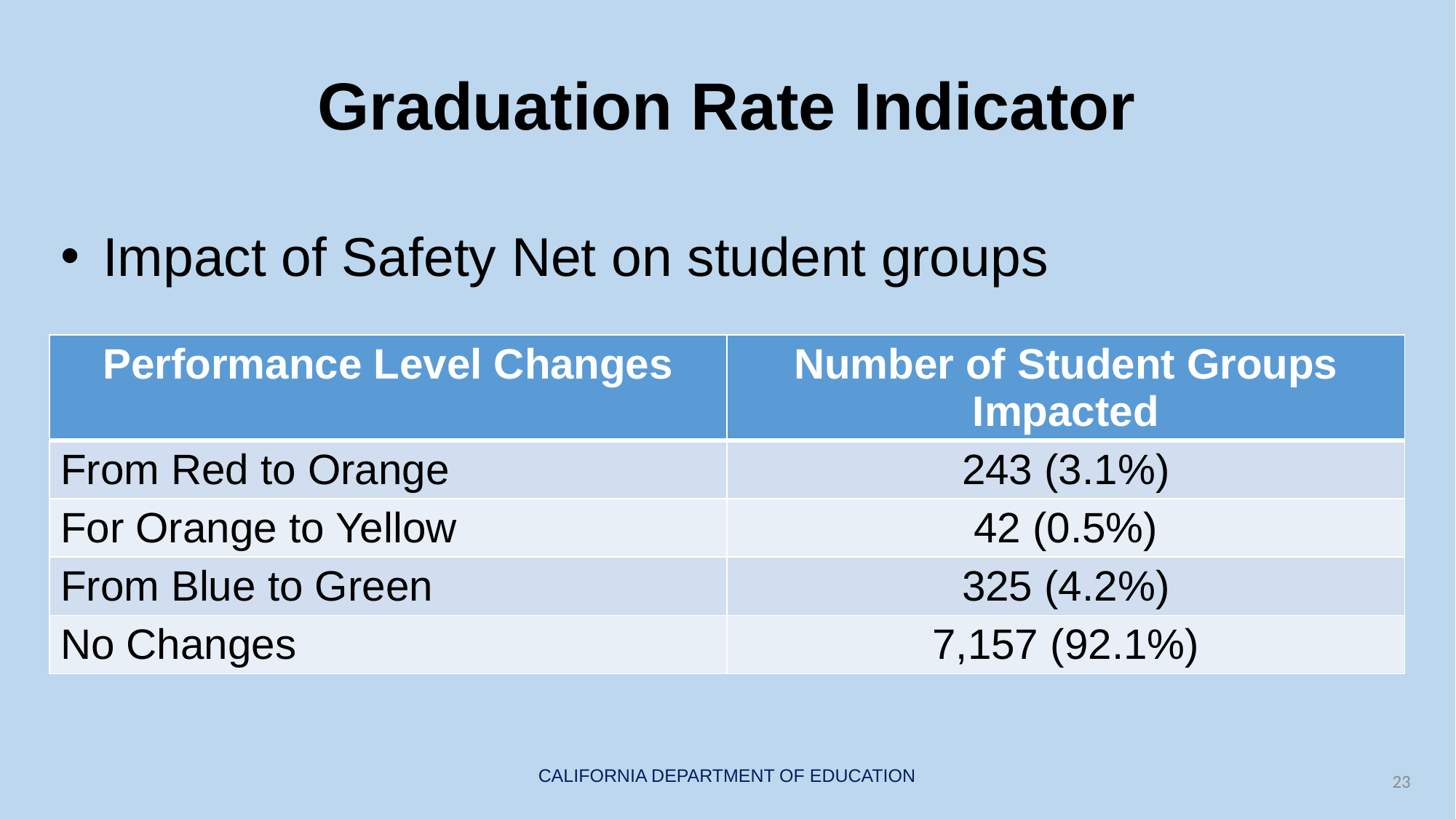

# Graduation Rate Indicator
 Impact of Safety Net on student groups
| Performance Level Changes | Number of Student Groups Impacted |
| --- | --- |
| From Red to Orange | 243 (3.1%) |
| For Orange to Yellow | 42 (0.5%) |
| From Blue to Green | 325 (4.2%) |
| No Changes | 7,157 (92.1%) |
23